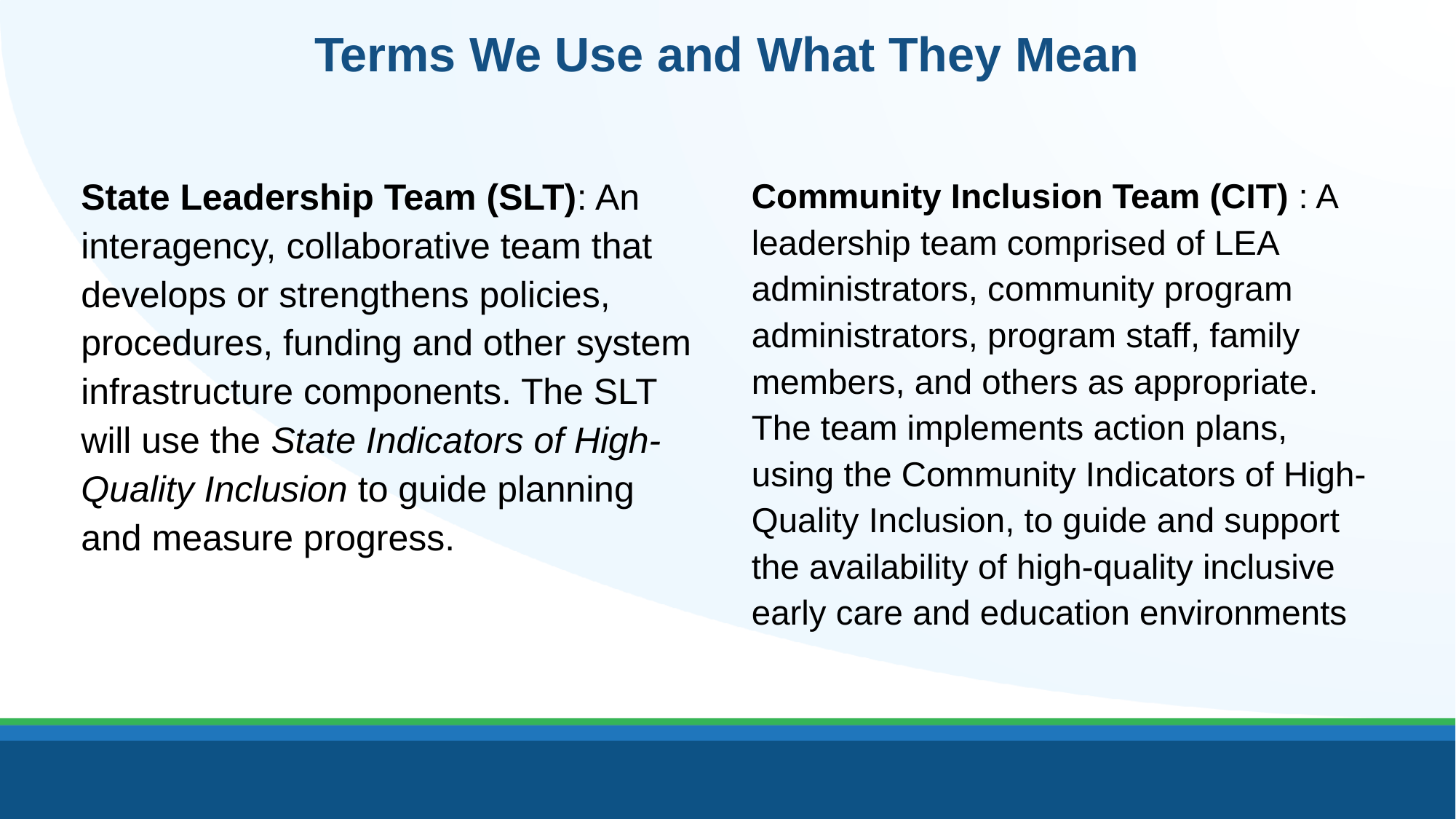

# Terms We Use and What They Mean
State Leadership Team (SLT): An interagency, collaborative team that develops or strengthens policies, procedures, funding and other system infrastructure components. The SLT will use the State Indicators of High-Quality Inclusion to guide planning and measure progress.
Community Inclusion Team (CIT) : A leadership team comprised of LEA administrators, community program administrators, program staff, family members, and others as appropriate. The team implements action plans, using the Community Indicators of High-Quality Inclusion, to guide and support the availability of high-quality inclusive early care and education environments